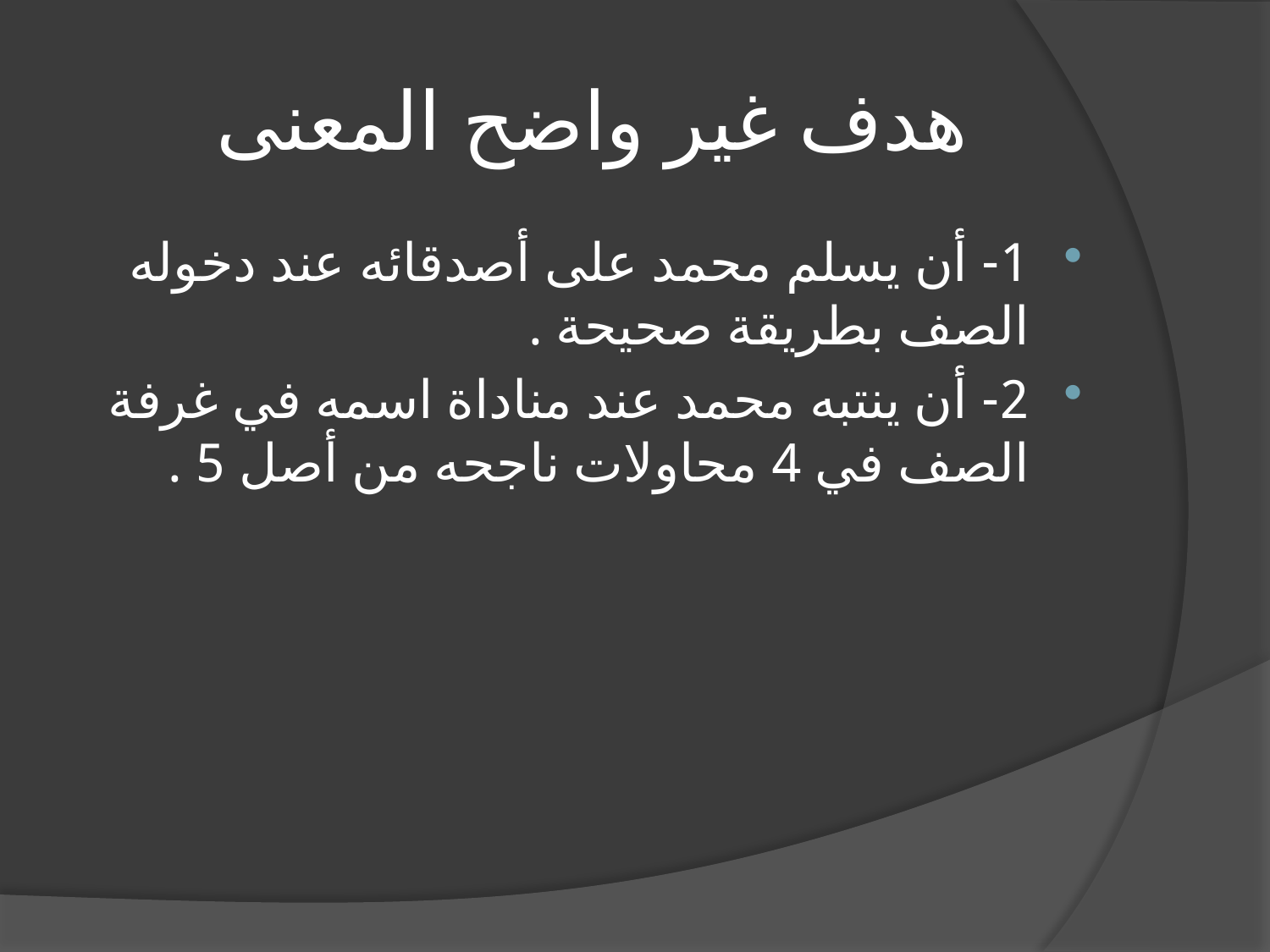

# هدف غير واضح المعنى
1- أن يسلم محمد على أصدقائه عند دخوله الصف بطريقة صحيحة .
2- أن ينتبه محمد عند مناداة اسمه في غرفة الصف في 4 محاولات ناجحه من أصل 5 .